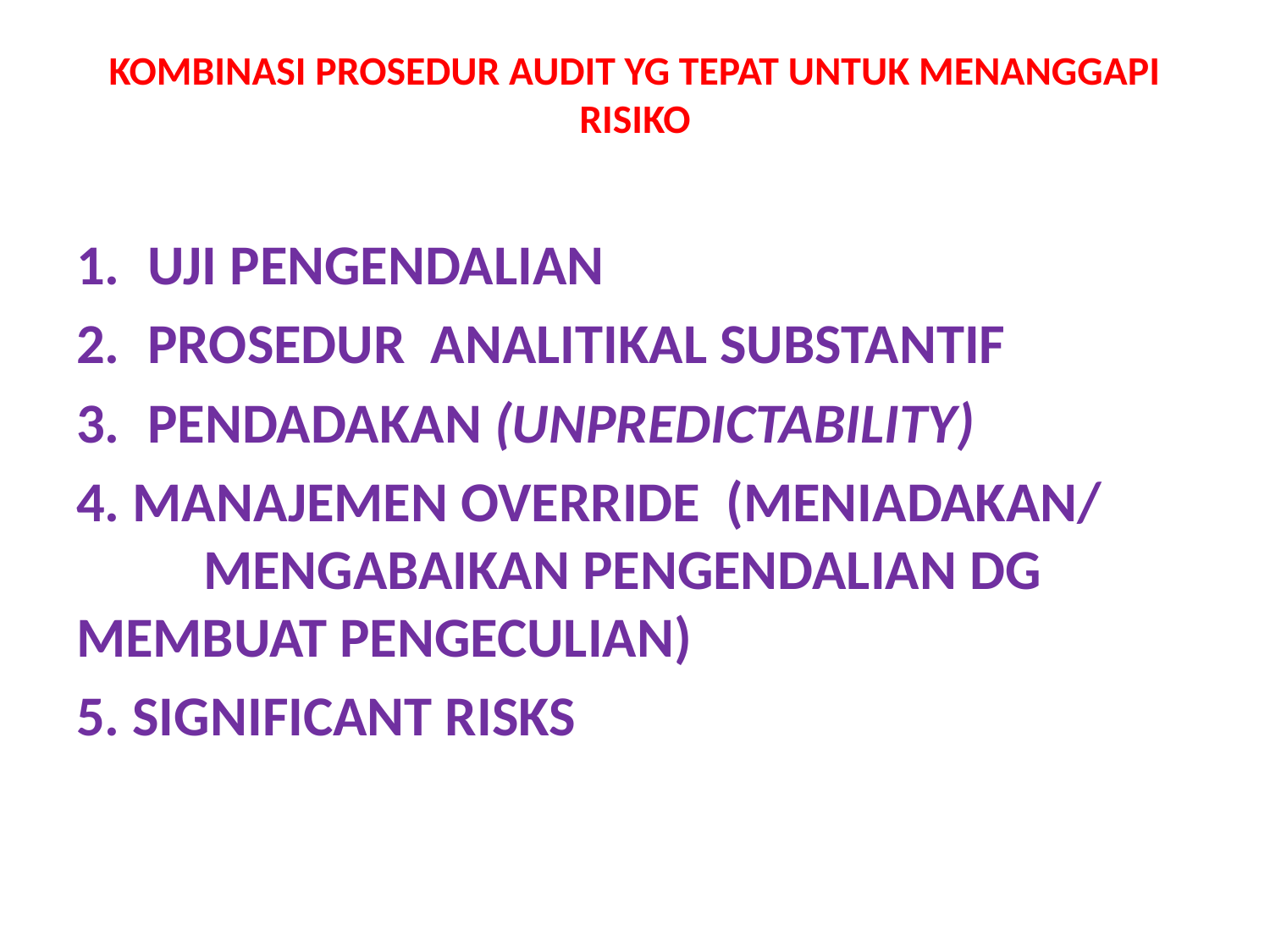

# KOMBINASI PROSEDUR AUDIT YG TEPAT UNTUK MENANGGAPI RISIKO
UJI PENGENDALIAN
PROSEDUR  ANALITIKAL SUBSTANTIF
PENDADAKAN (UNPREDICTABILITY)
4. MANAJEMEN OVERRIDE  (MENIADAKAN/   	MENGABAIKAN PENGENDALIAN DG 	MEMBUAT PENGECULIAN)
5. SIGNIFICANT RISKS